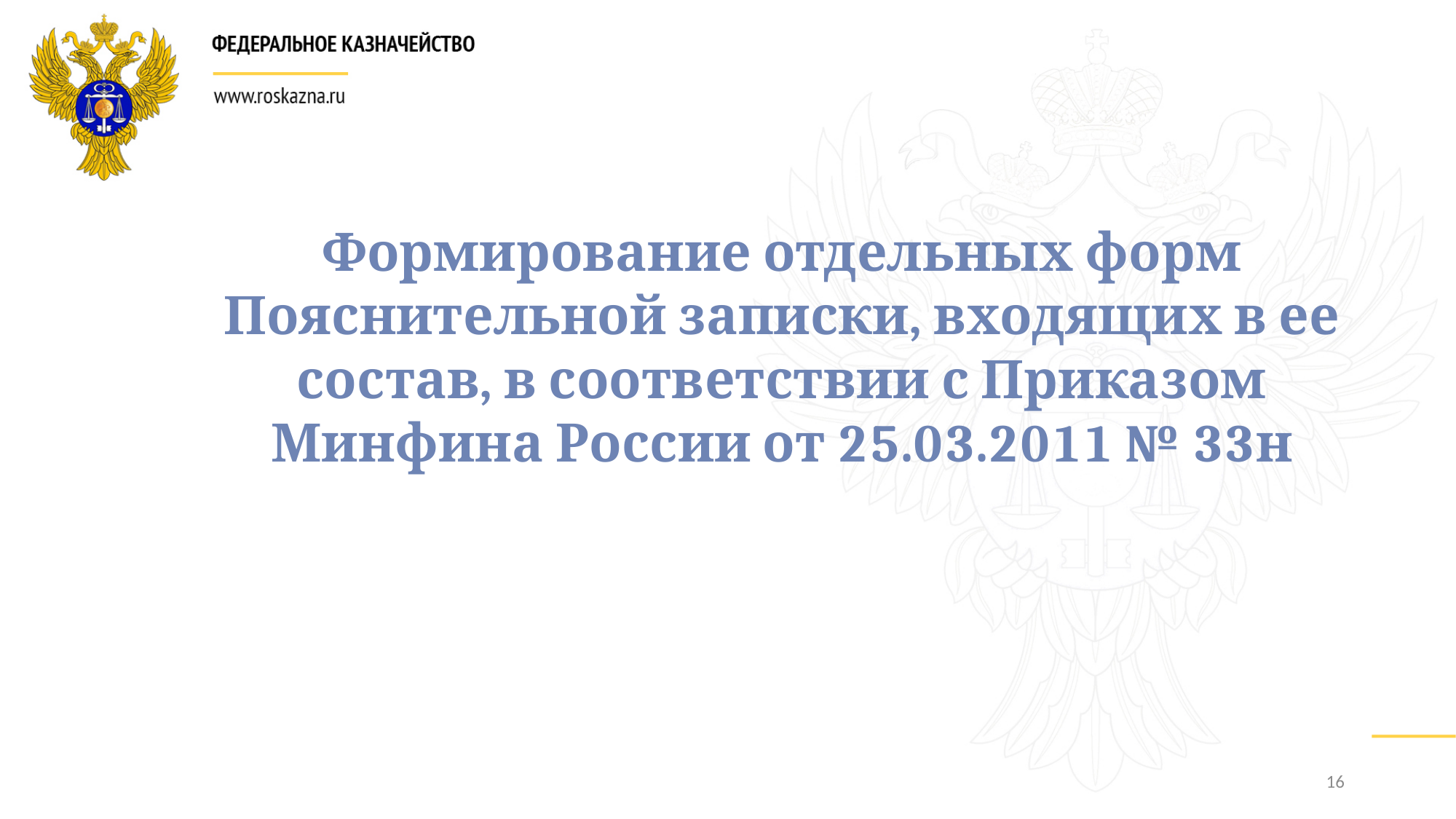

Формирование отдельных форм Пояснительной записки, входящих в ее состав, в соответствии с Приказом Минфина России от 25.03.2011 № 33н
16